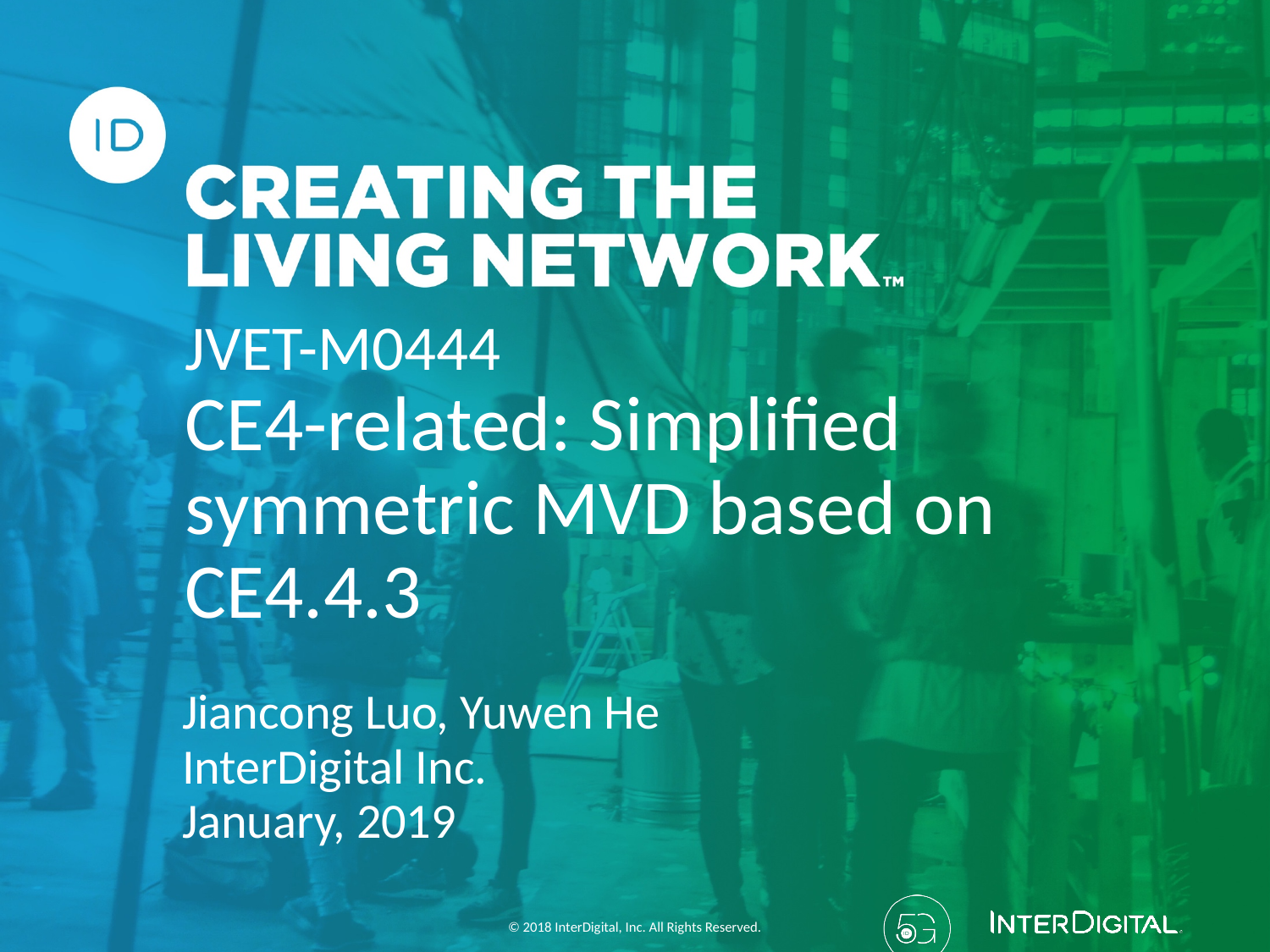

# JVET-M0444 CE4-related: Simplified symmetric MVD based on CE4.4.3
Jiancong Luo, Yuwen He
InterDigital Inc.
January, 2019
© 2018 InterDigital, Inc. All Rights Reserved.